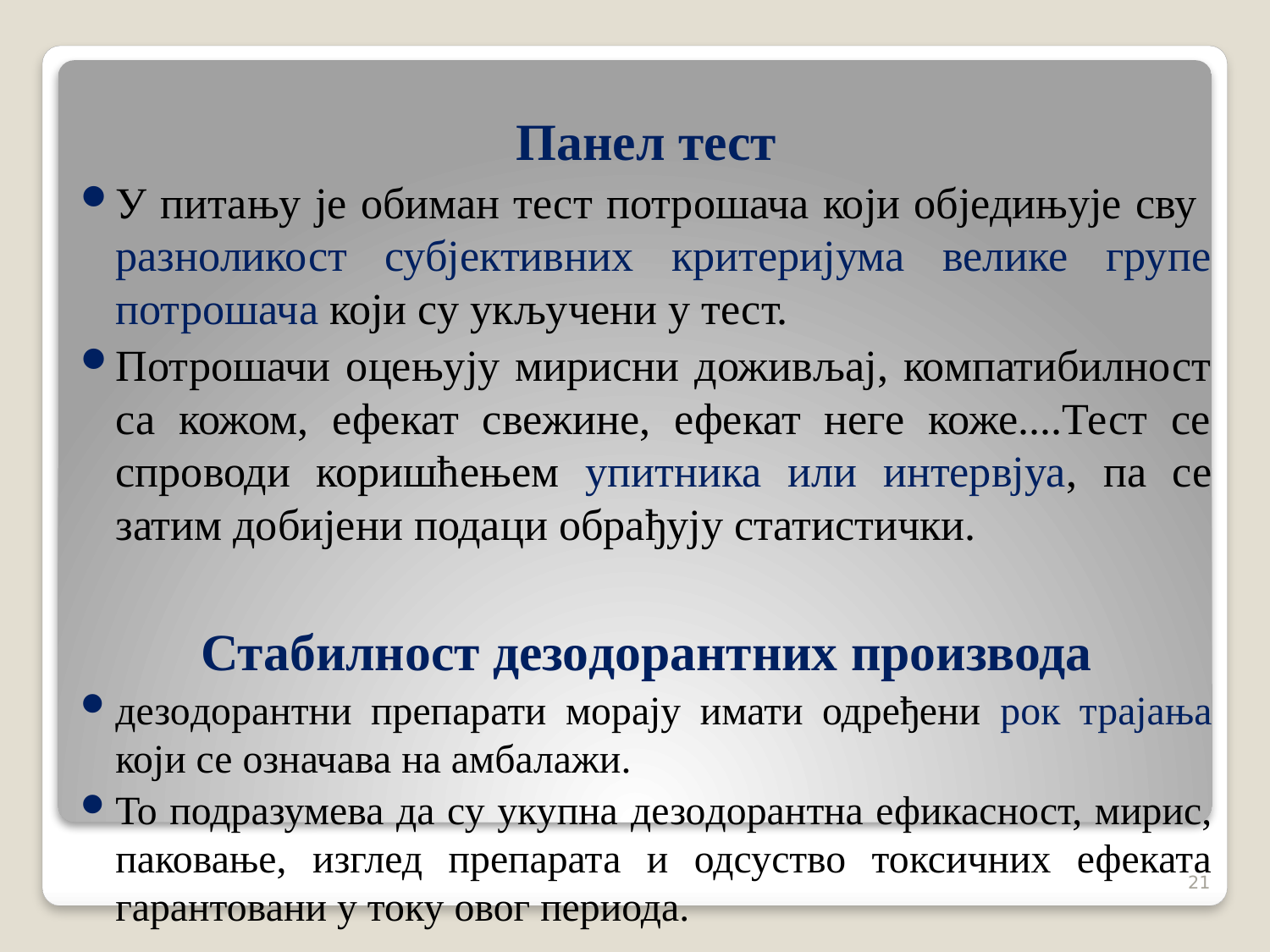

Панел тест
У питању је обиман тест потрошача који обједињује сву  разноликост субјективних критеријума велике групе потрошача који су укључени у тест.
Потрошачи оцењују мирисни доживљај, компатибилност са кожом, ефекат свежине, ефекат неге коже....Тест се спроводи коришћењем упитника или интервјуа, па се затим добијени подаци обрађују статистички.

Стабилност дезодорантних производа
дезодорантни препарати морају имати одређени рок трајања који се означава на амбалажи.
То подразумева да су укупна дезодорантна ефикасност, мирис, паковање, изглед препарата и одсуство токсичних ефеката гарантовани у току овог периода.

21